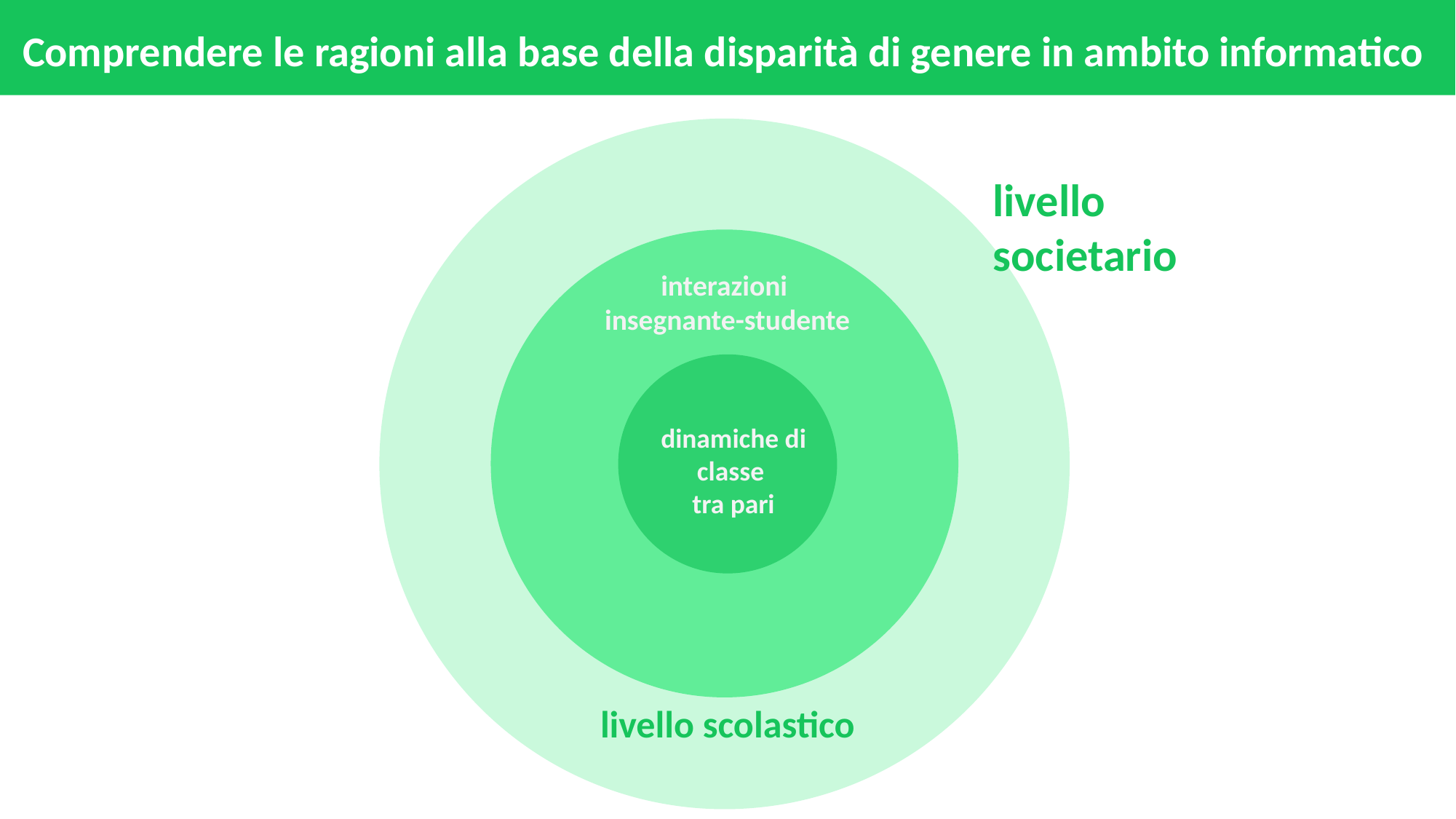

# Comprendere le ragioni alla base della disparità di genere in ambito informatico

livello societario

interazioni
insegnante-studente

dinamiche di classe
tra pari
livello scolastico